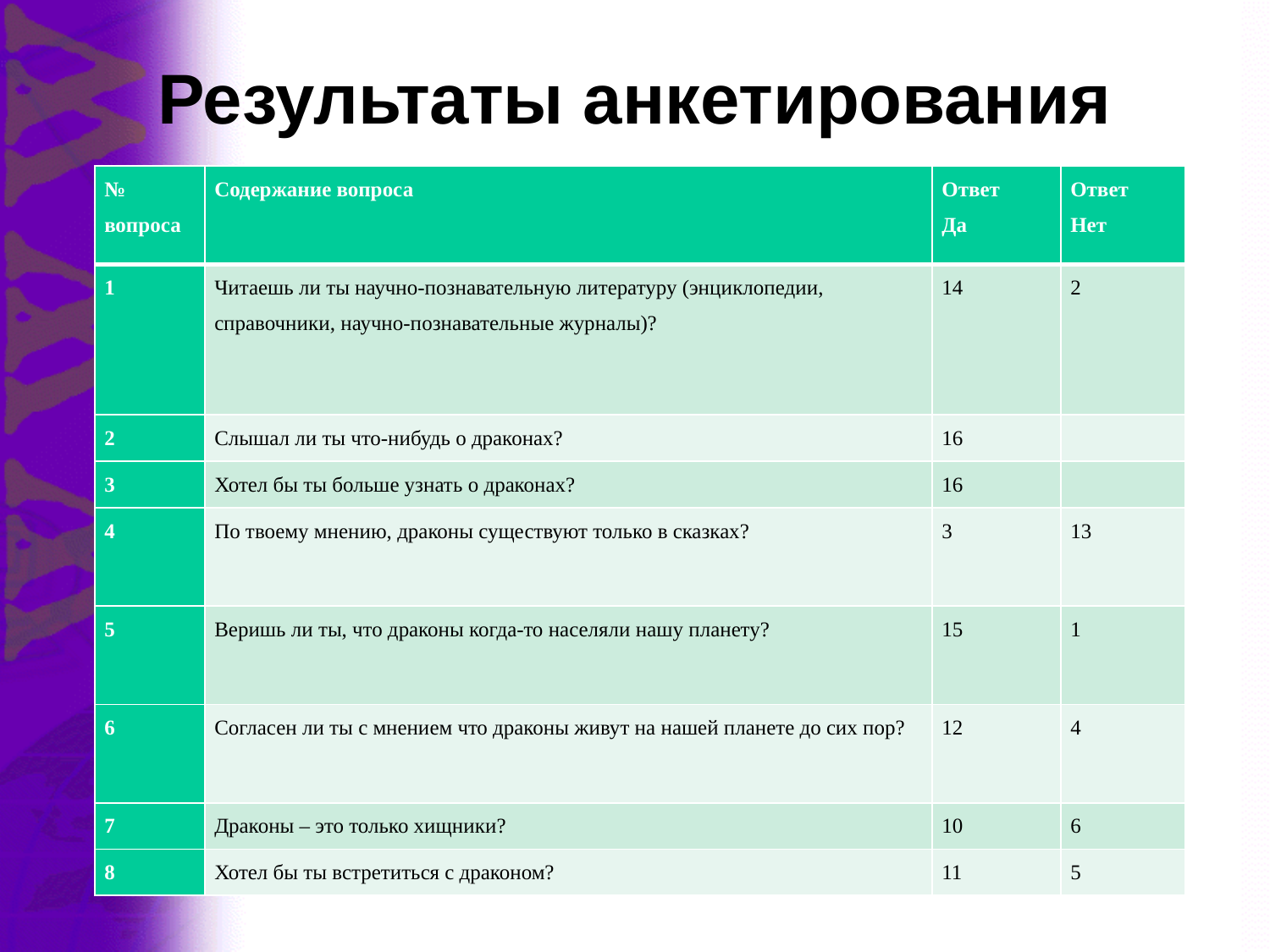

# Результаты анкетирования
| № вопроса | Содержание вопроса | Ответ Да | Ответ Нет |
| --- | --- | --- | --- |
| 1 | Читаешь ли ты научно-познавательную литературу (энциклопедии, справочники, научно-познавательные журналы)? | 14 | 2 |
| 2 | Слышал ли ты что-нибудь о драконах? | 16 |  |
| 3 | Хотел бы ты больше узнать о драконах? | 16 |  |
| 4 | По твоему мнению, драконы существуют только в сказках? | 3 | 13 |
| 5 | Веришь ли ты, что драконы когда-то населяли нашу планету? | 15 | 1 |
| 6 | Согласен ли ты с мнением что драконы живут на нашей планете до сих пор? | 12 | 4 |
| 7 | Драконы – это только хищники? | 10 | 6 |
| 8 | Хотел бы ты встретиться с драконом? | 11 | 5 |